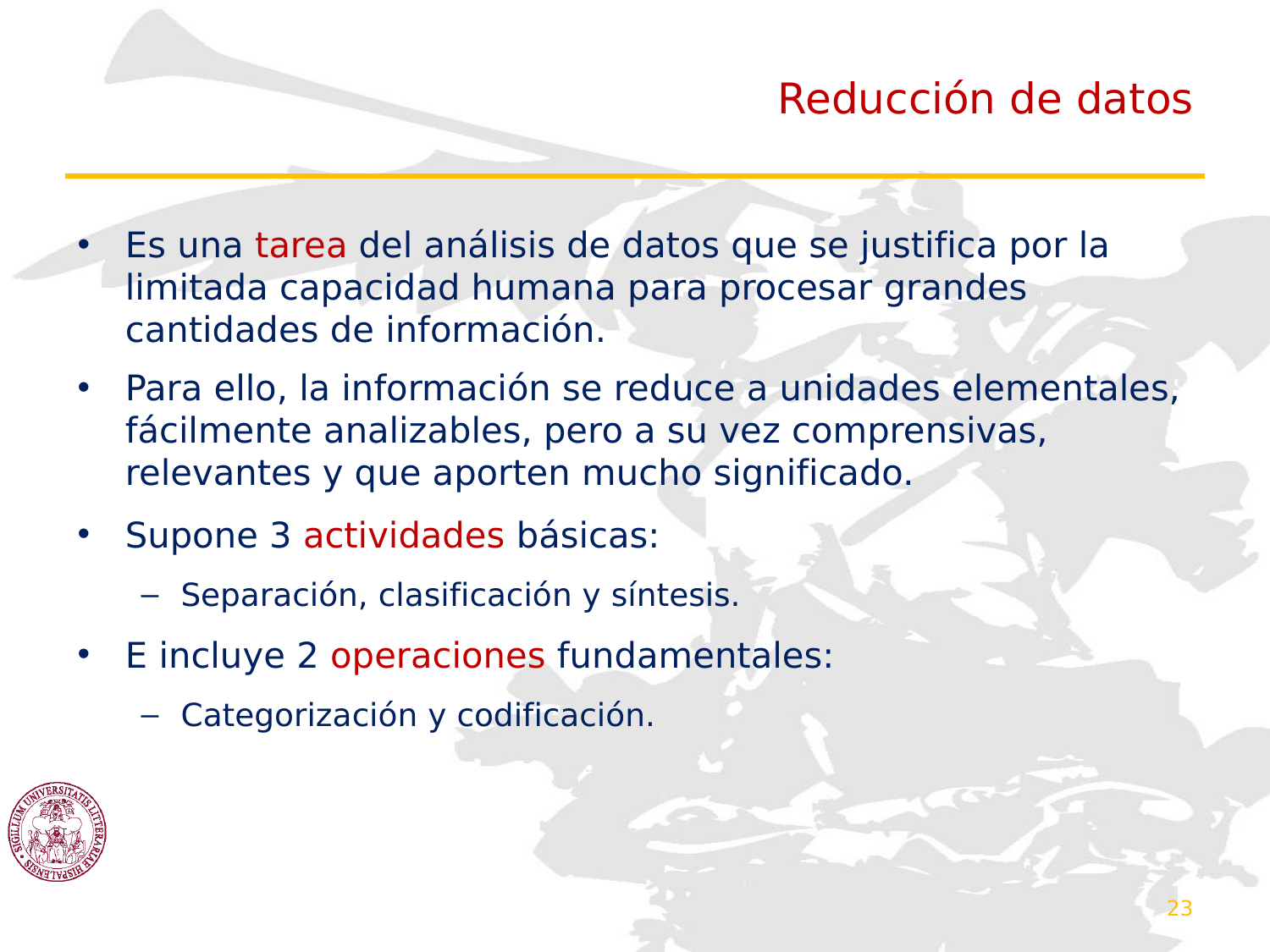

# Reducción de datos
Es una tarea del análisis de datos que se justifica por la limitada capacidad humana para procesar grandes cantidades de información.
Para ello, la información se reduce a unidades elementales, fácilmente analizables, pero a su vez comprensivas, relevantes y que aporten mucho significado.
Supone 3 actividades básicas:
Separación, clasificación y síntesis.
E incluye 2 operaciones fundamentales:
Categorización y codificación.

23